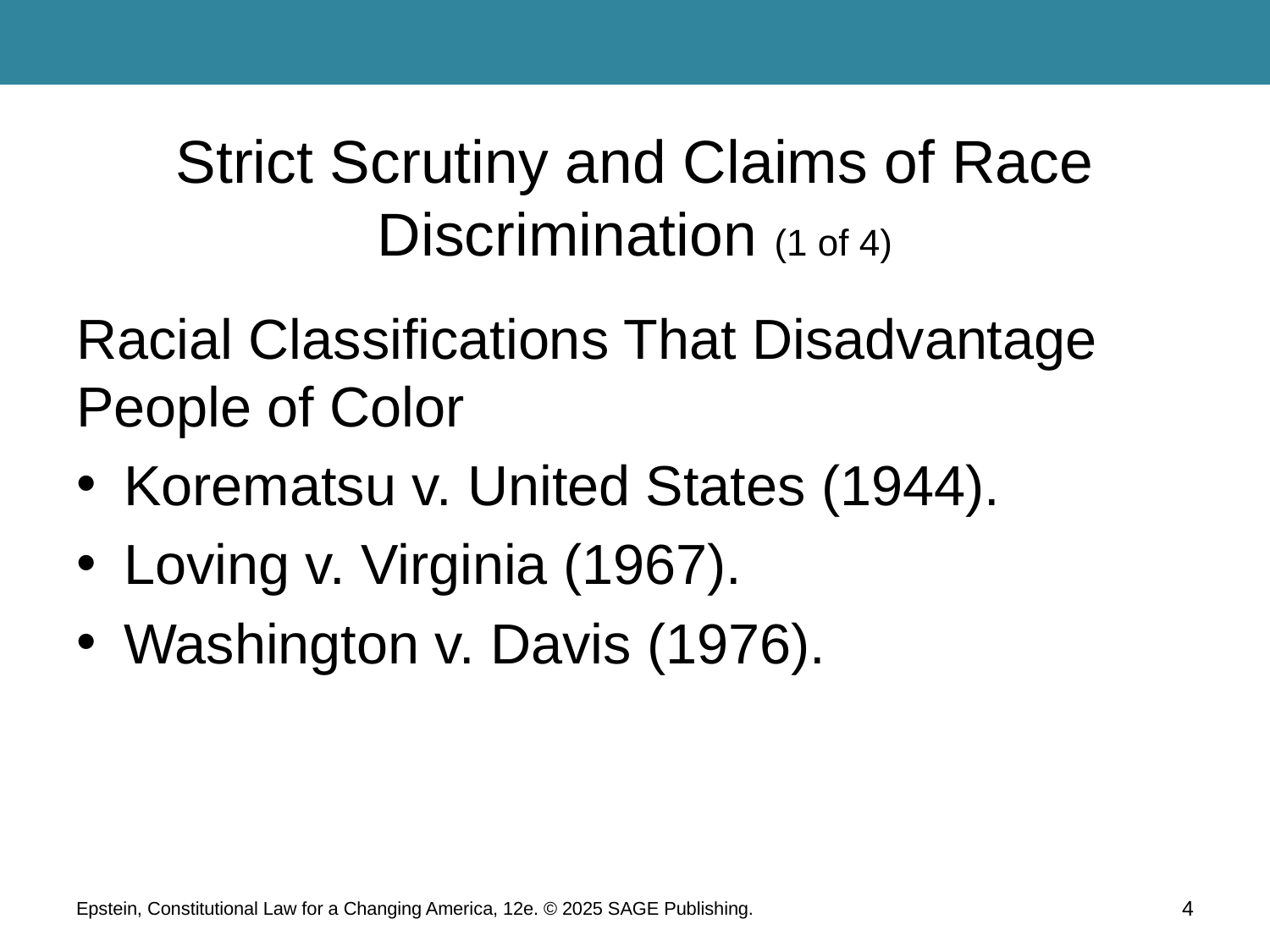

# Strict Scrutiny and Claims of Race Discrimination (1 of 4)
Racial Classifications That Disadvantage People of Color
Korematsu v. United States (1944).
Loving v. Virginia (1967).
Washington v. Davis (1976).
Epstein, Constitutional Law for a Changing America, 12e. © 2025 SAGE Publishing.
4